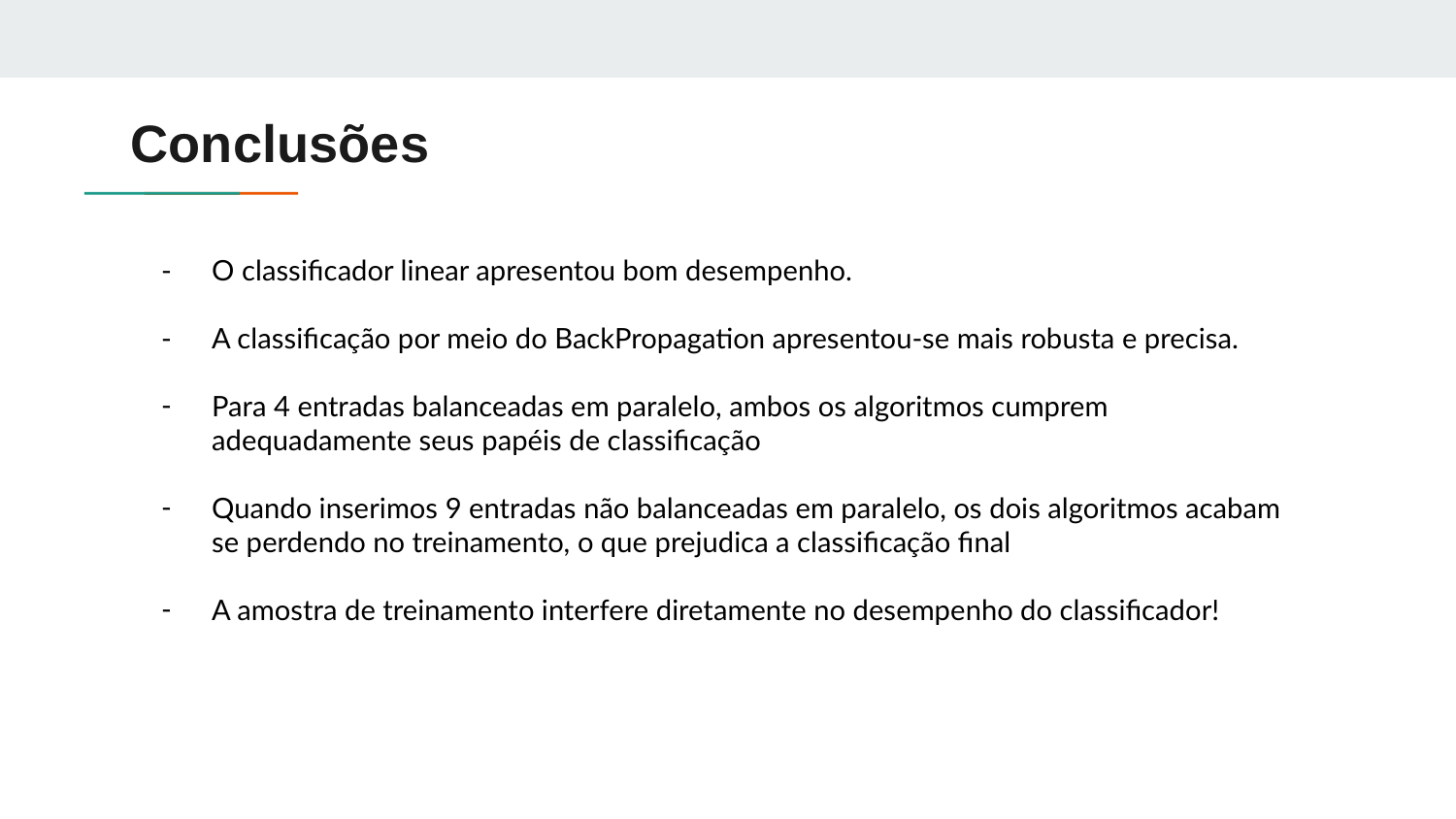

# Conclusões
O classificador linear apresentou bom desempenho.

A classificação por meio do BackPropagation apresentou-se mais robusta e precisa.

Para 4 entradas balanceadas em paralelo, ambos os algoritmos cumprem adequadamente seus papéis de classificação

Quando inserimos 9 entradas não balanceadas em paralelo, os dois algoritmos acabam se perdendo no treinamento, o que prejudica a classificação final

A amostra de treinamento interfere diretamente no desempenho do classificador!